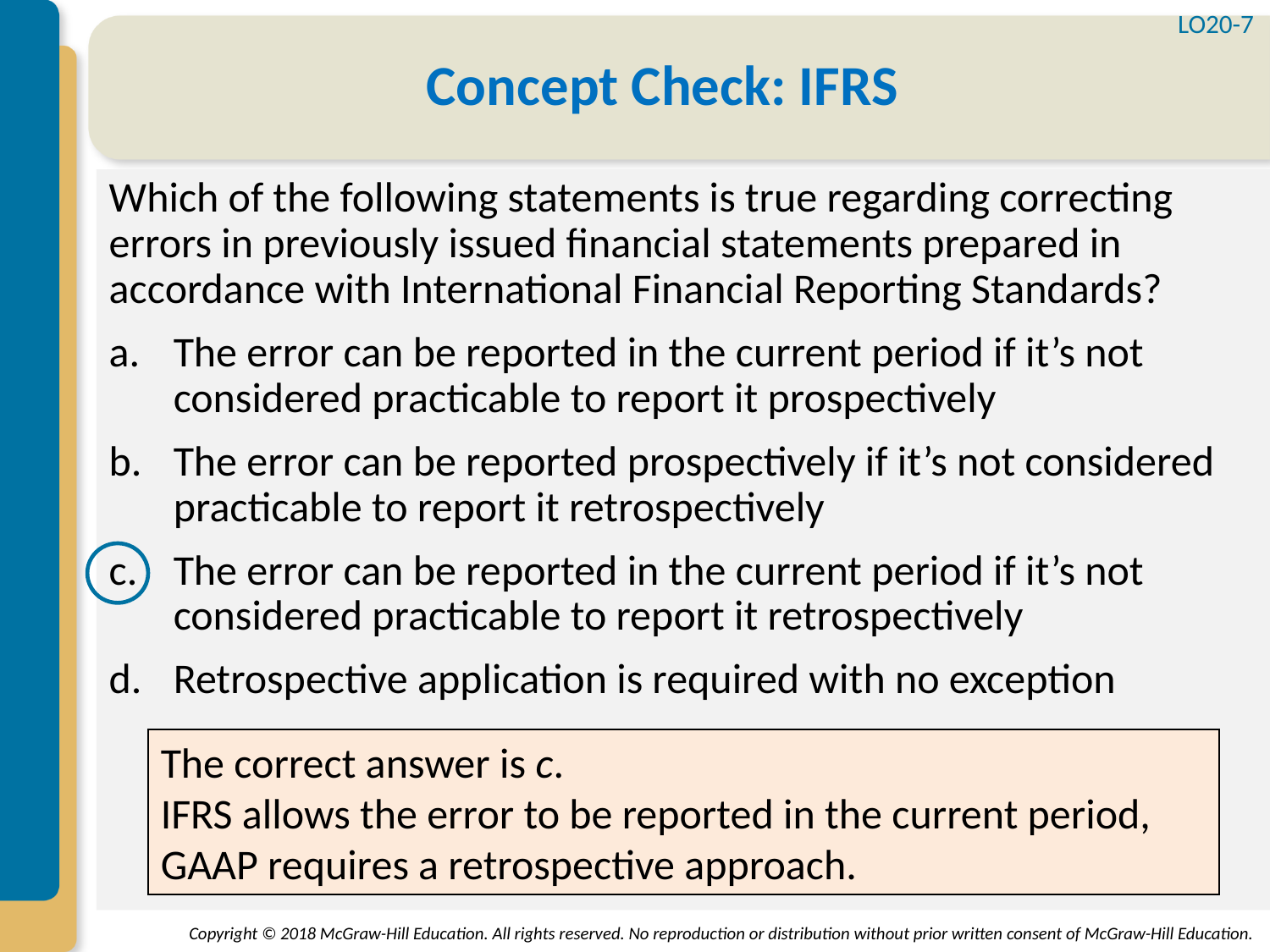

LO20-7
# Concept Check: IFRS
Which of the following statements is true regarding correcting errors in previously issued financial statements prepared in accordance with International Financial Reporting Standards?
The error can be reported in the current period if it’s not considered practicable to report it prospectively
The error can be reported prospectively if it’s not considered practicable to report it retrospectively
The error can be reported in the current period if it’s not considered practicable to report it retrospectively
Retrospective application is required with no exception

The correct answer is c.
IFRS allows the error to be reported in the current period, GAAP requires a retrospective approach.